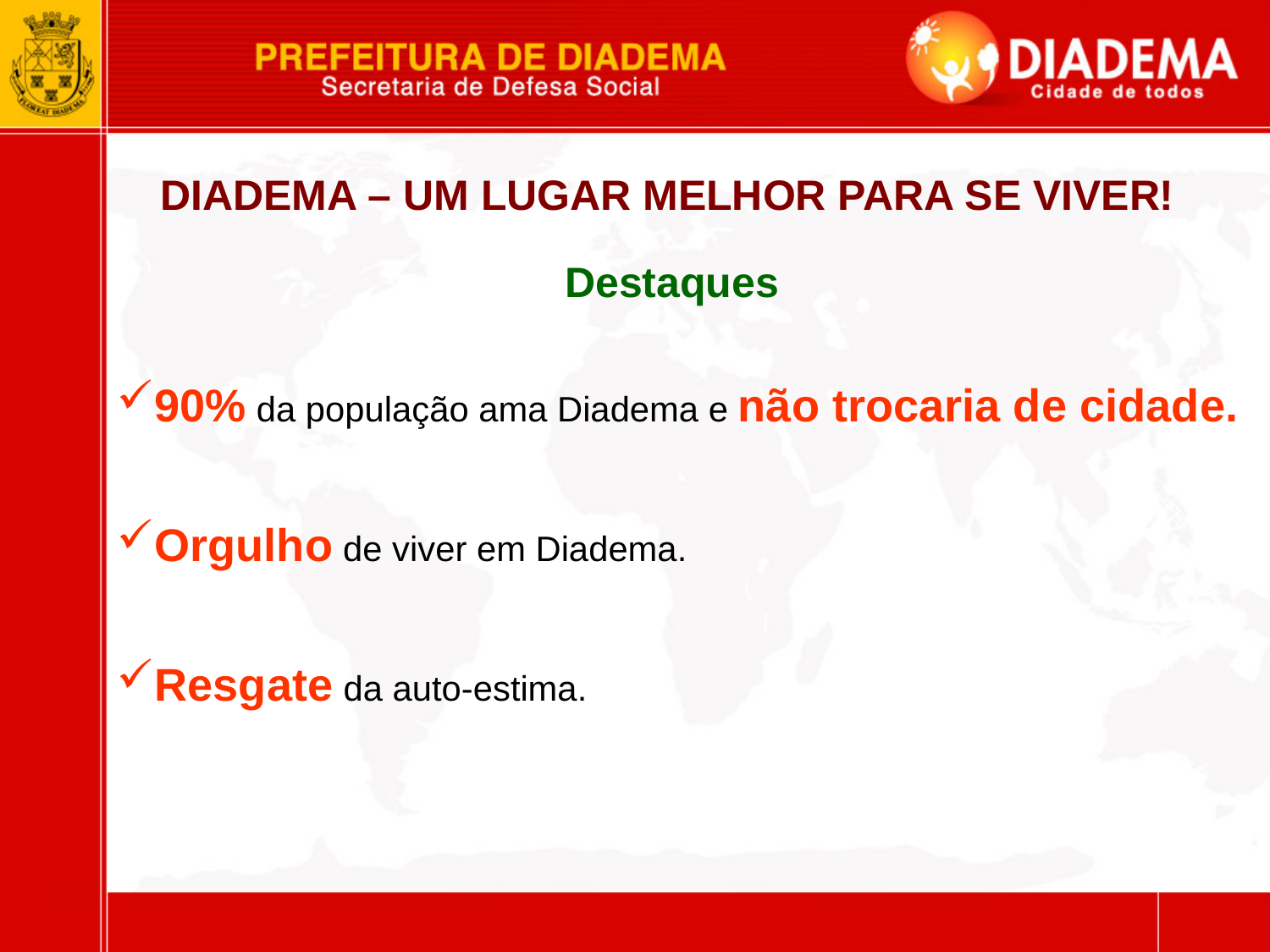

DIADEMA – UM LUGAR MELHOR PARA SE VIVER!
Destaques
90% da população ama Diadema e não trocaria de cidade.

Orgulho de viver em Diadema.

Resgate da auto-estima.